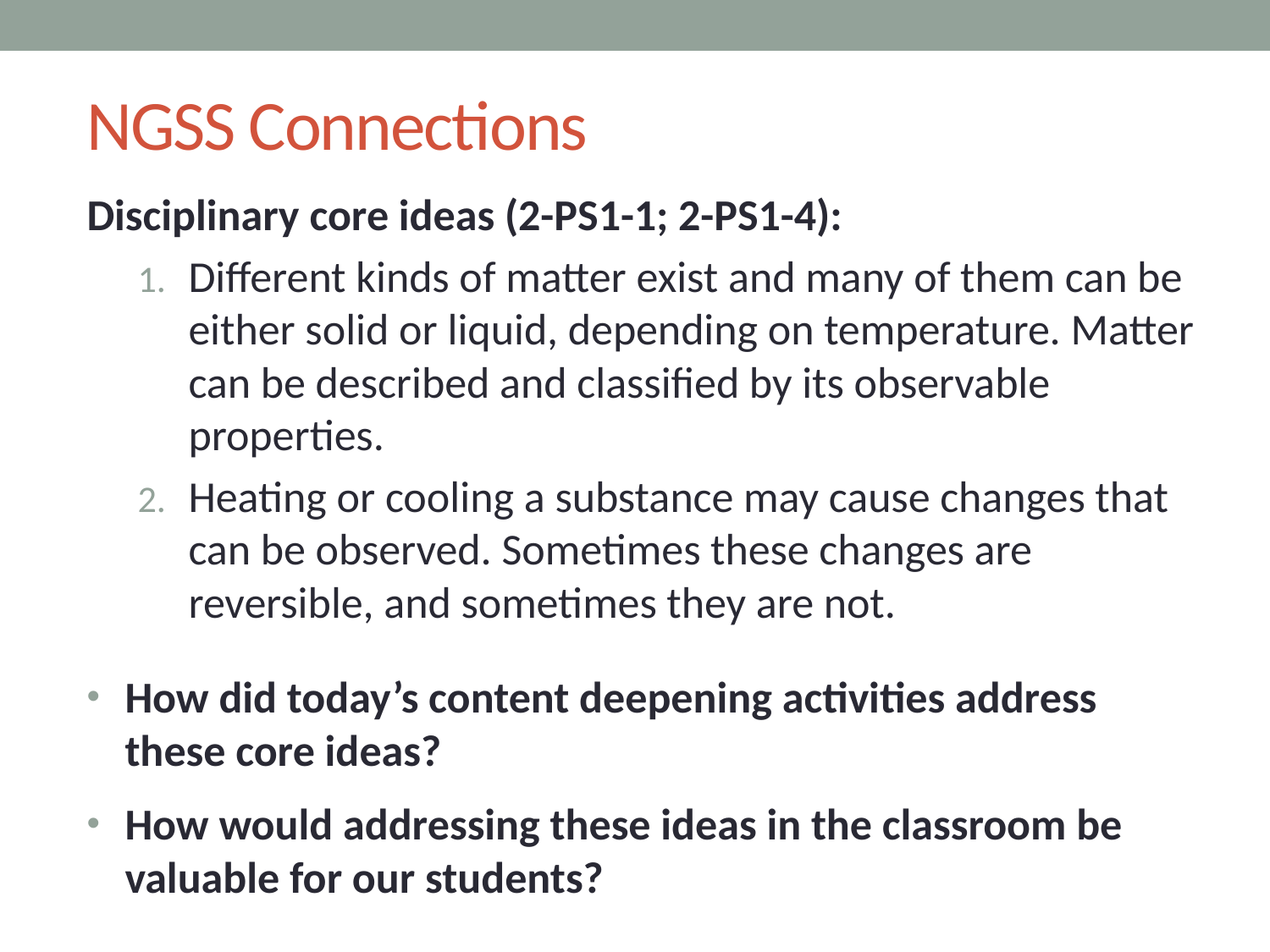

# NGSS Connections
Disciplinary core ideas (2-PS1-1; 2-PS1-4):
Different kinds of matter exist and many of them can be either solid or liquid, depending on temperature. Matter can be described and classified by its observable properties.
Heating or cooling a substance may cause changes that can be observed. Sometimes these changes are reversible, and sometimes they are not.
How did today’s content deepening activities address these core ideas?
How would addressing these ideas in the classroom be valuable for our students?